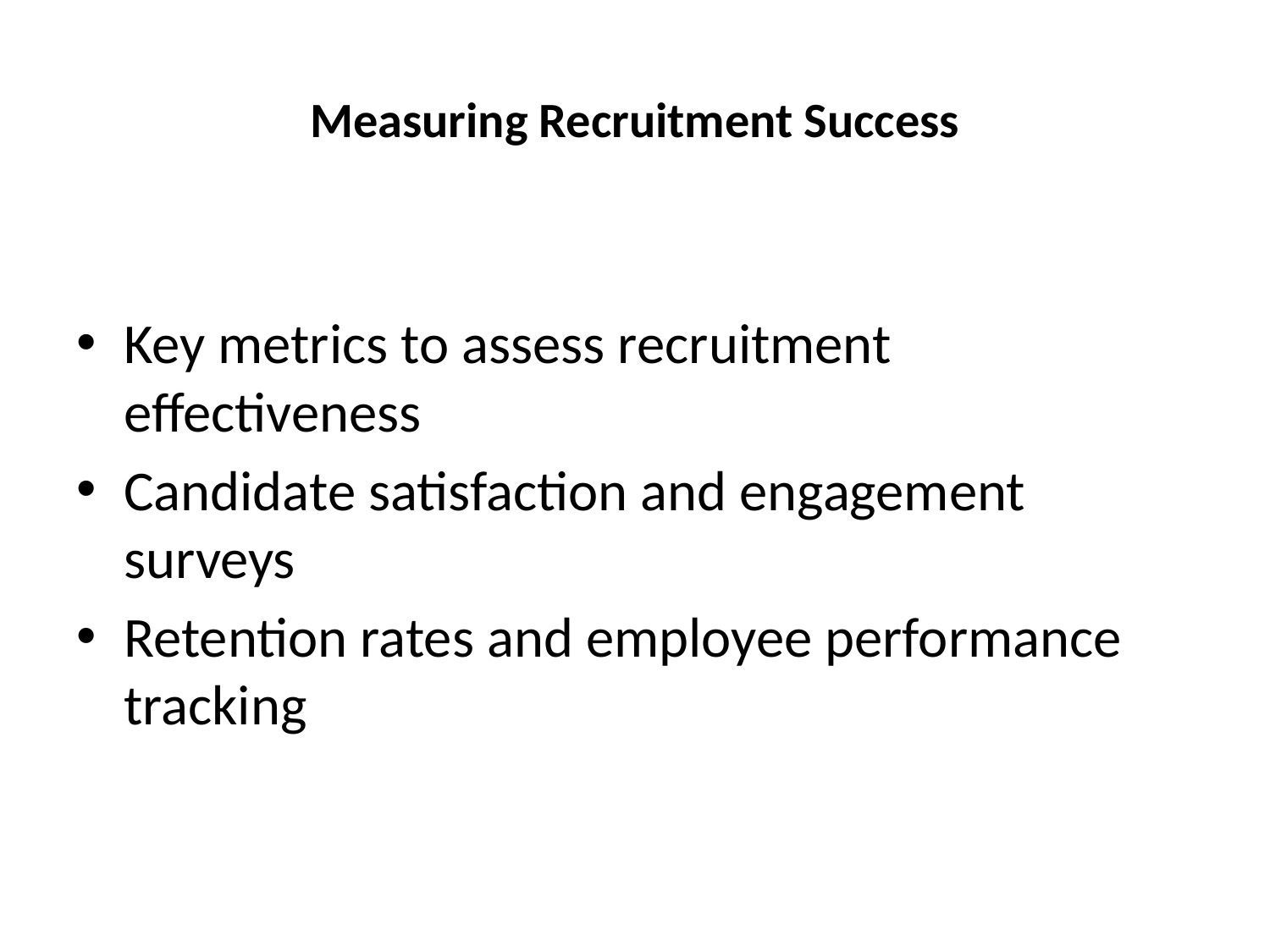

# Measuring Recruitment Success

Key metrics to assess recruitment effectiveness
Candidate satisfaction and engagement surveys
Retention rates and employee performance tracking